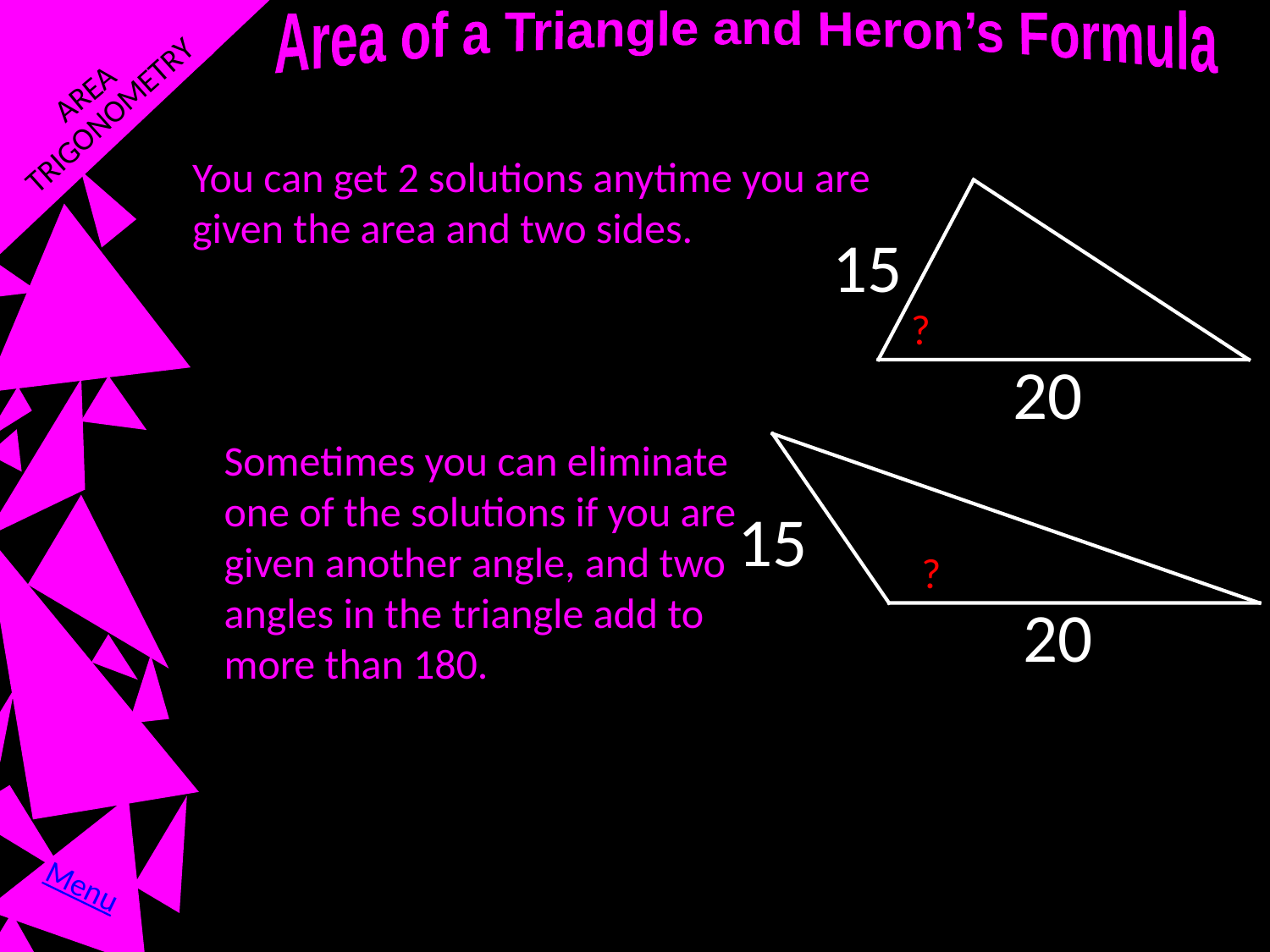

TRIGONOMETRY
Area of a Triangle and Heron’s Formula
AREA
You can get 2 solutions anytime you are given the area and two sides.

15
?
20
Sometimes you can eliminate one of the solutions if you are given another angle, and two angles in the triangle add to more than 180.

15
?
20

Menu